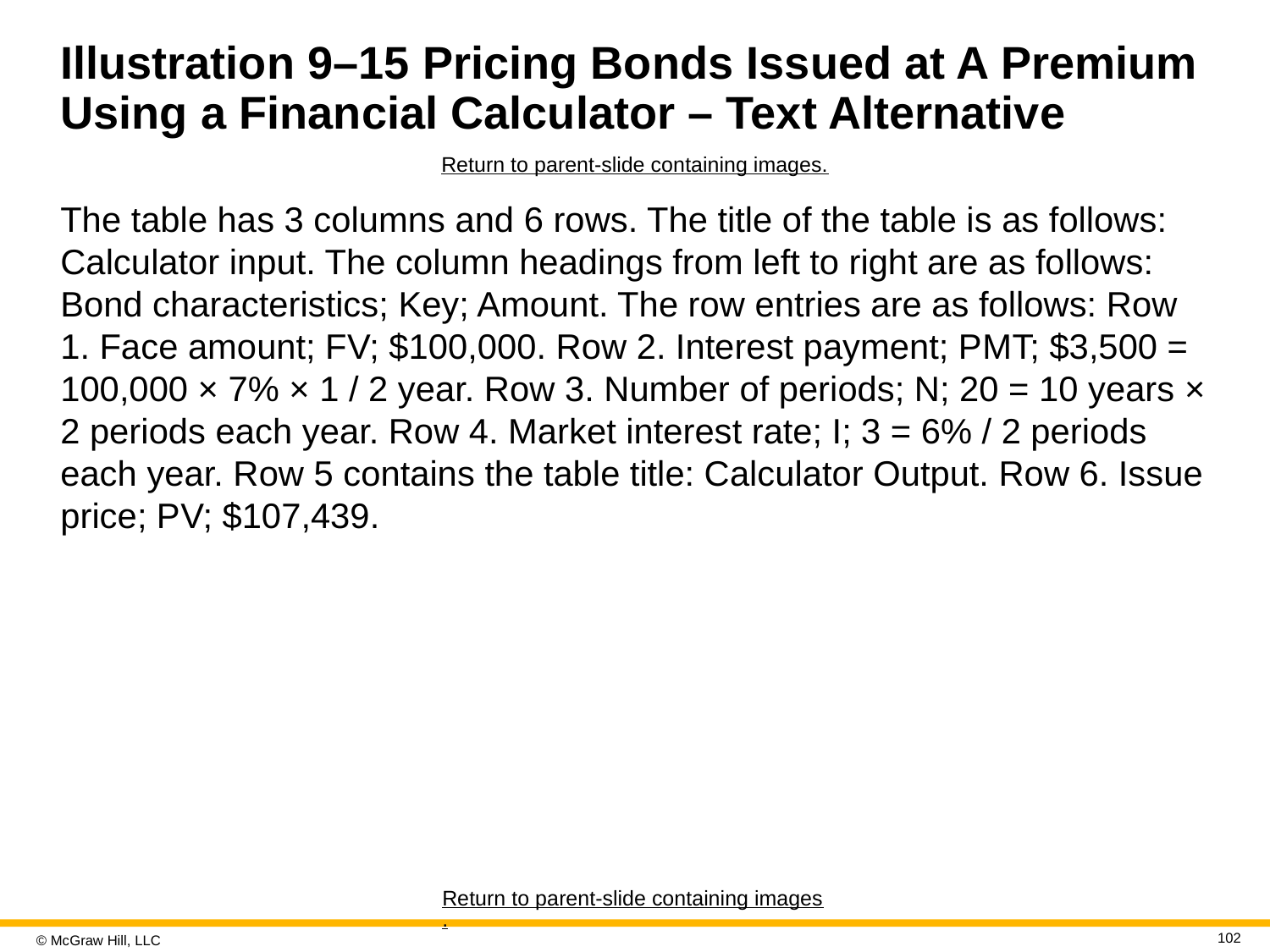

# Illustration 9–15 Pricing Bonds Issued at A Premium Using a Financial Calculator – Text Alternative
Return to parent-slide containing images.
The table has 3 columns and 6 rows. The title of the table is as follows: Calculator input. The column headings from left to right are as follows: Bond characteristics; Key; Amount. The row entries are as follows: Row 1. Face amount; F V; $100,000. Row 2. Interest payment; P M T; $3,500 = 100,000 × 7% × 1 / 2 year. Row 3. Number of periods; N; 20 = 10 years × 2 periods each year. Row 4. Market interest rate; I; 3 = 6% / 2 periods each year. Row 5 contains the table title: Calculator Output. Row 6. Issue price; P V; $107,439.
Return to parent-slide containing images.
102